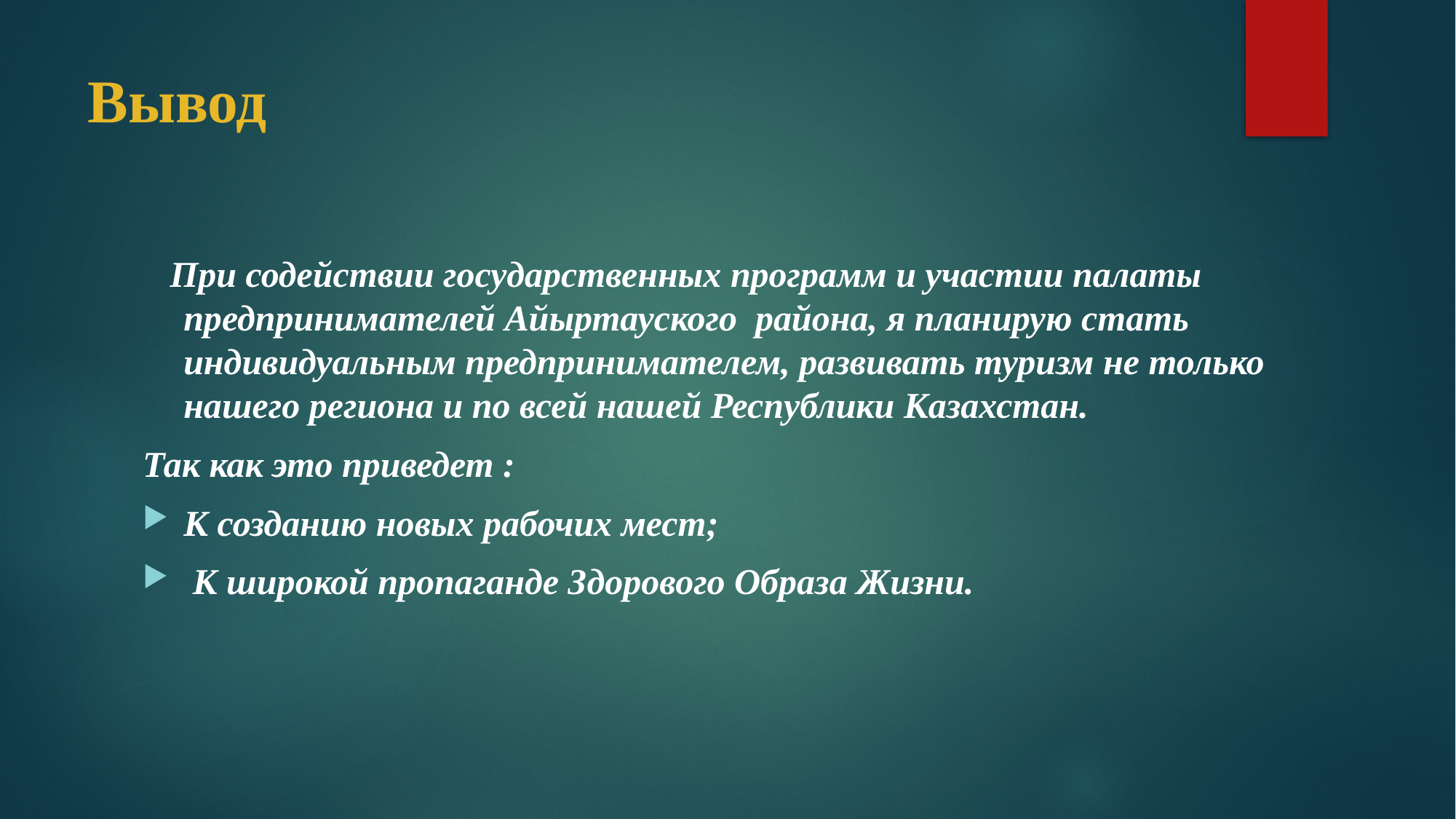

# Вывод
   При содействии государственных программ и участии палаты предпринимателей Айыртауского  района, я планирую стать индивидуальным предпринимателем, развивать туризм не только нашего региона и по всей нашей Республики Казахстан.
Так как это приведет :
К созданию новых рабочих мест;
 К широкой пропаганде Здорового Образа Жизни.